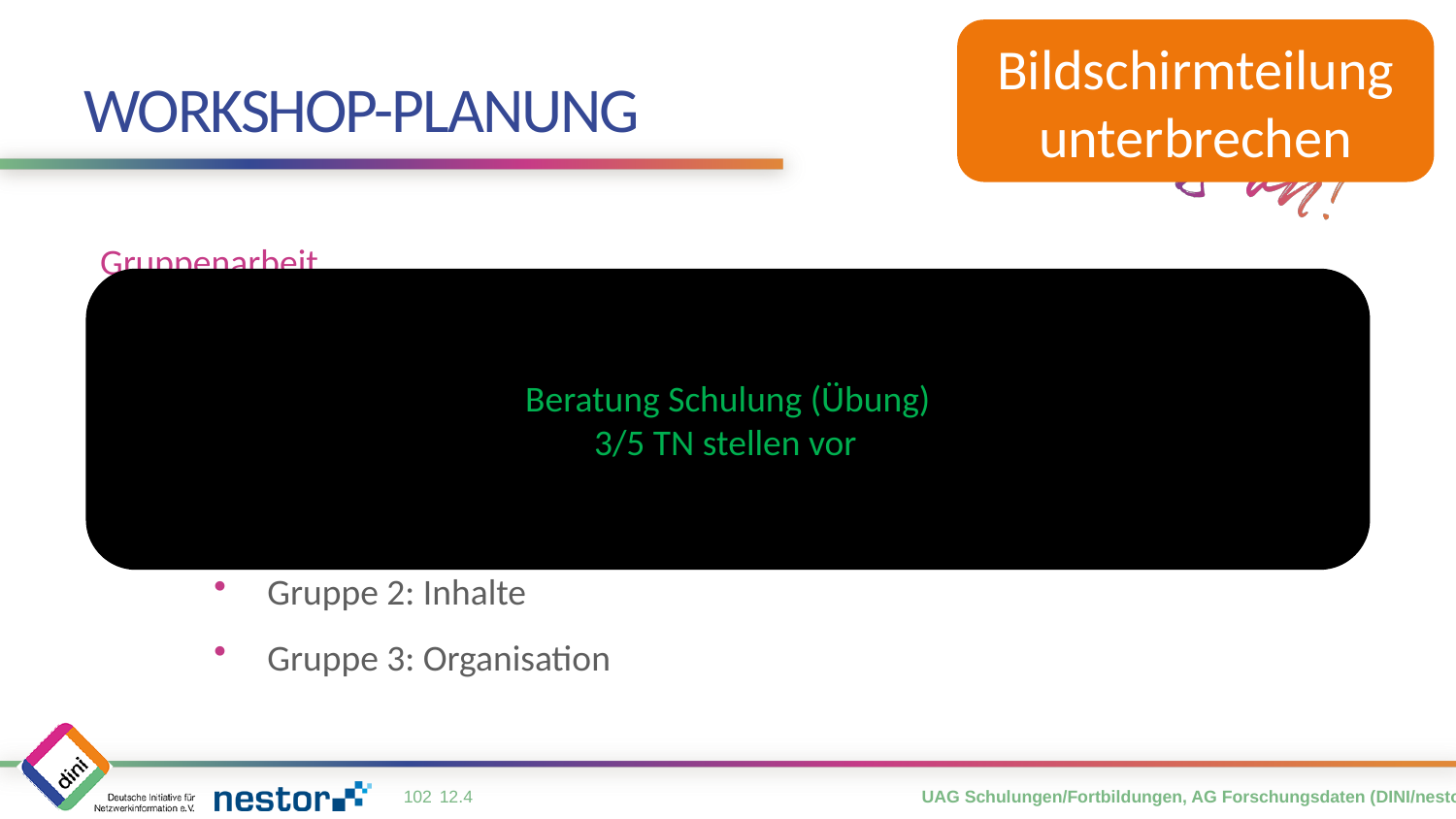

Bildschirmteilung unterbrechen
# Workshop-Planung
Gruppenarbeit
Beratung Schulung (Übung)
3/5 TN stellen vor
Gestaltet eine Mindmap zum Thema:
Was muss ich bei der Planung eines Workshops bedenken?

Gruppe 1: Rahmenbedingungen
Gruppe 2: Inhalte
Gruppe 3: Organisation
102
12.4